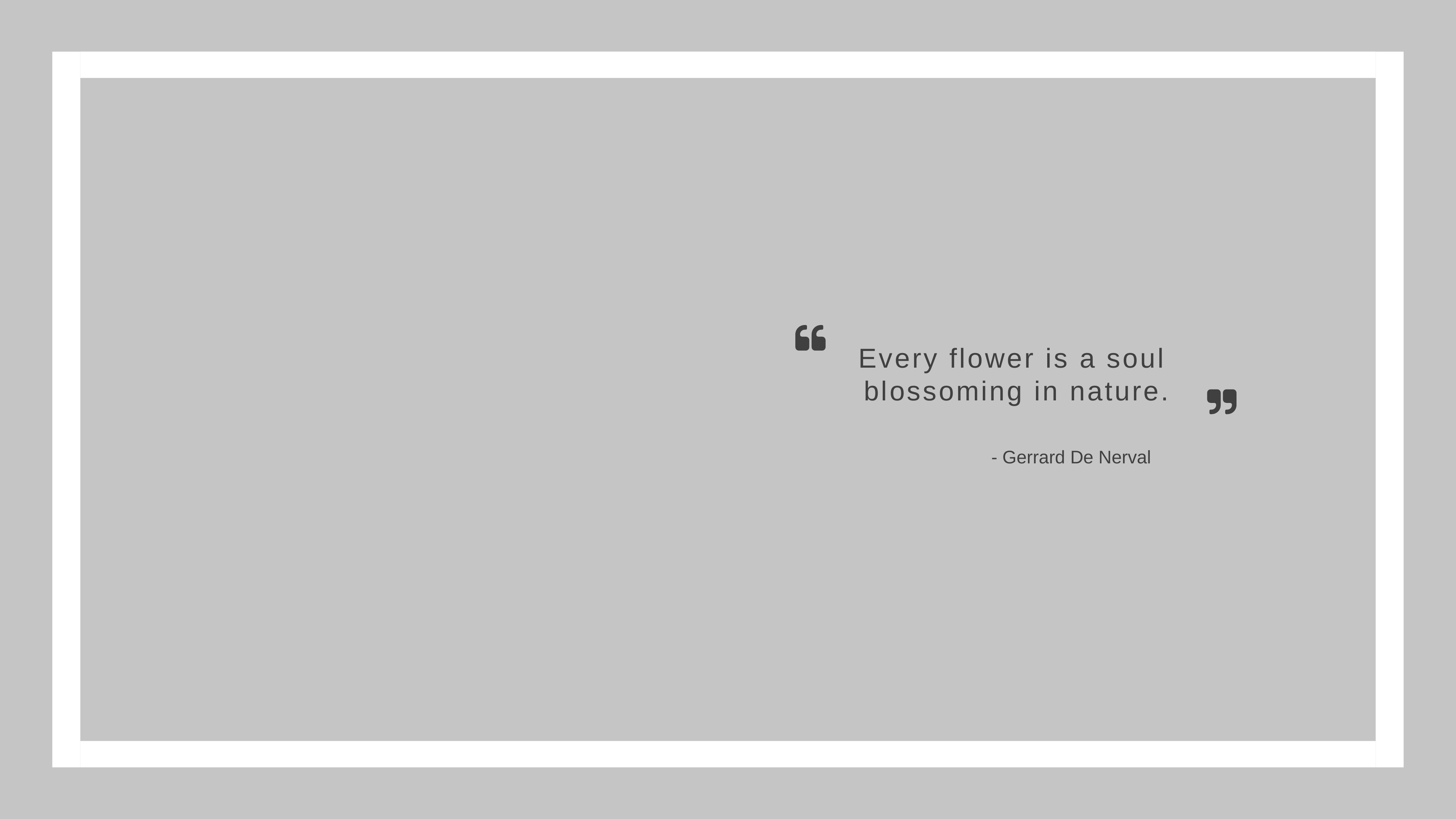

Every flower is a soul
blossoming in nature.

- Gerrard De Nerval